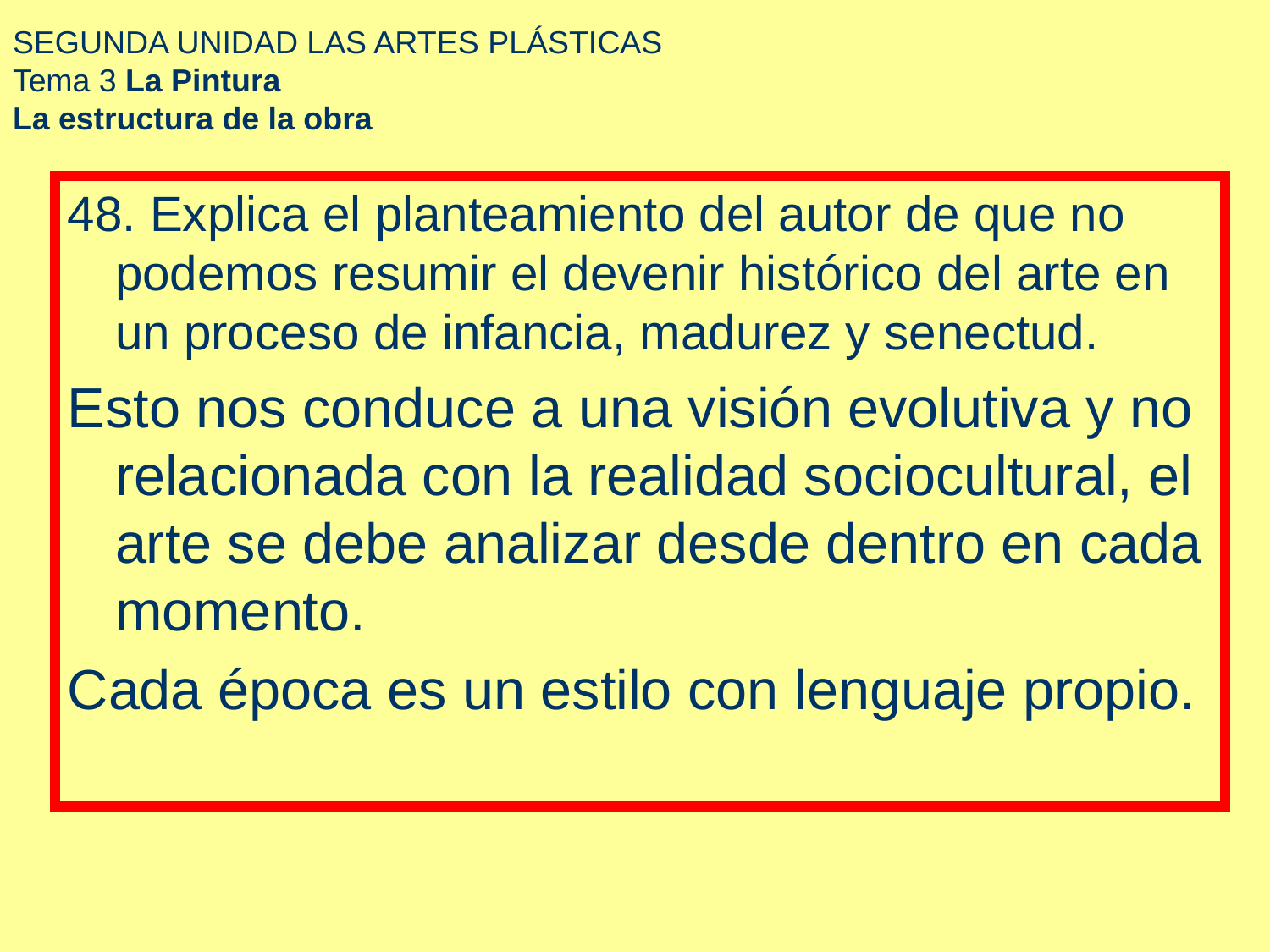

# SEGUNDA UNIDAD LAS ARTES PLÁSTICAS Tema 3 La Pintura La estructura de la obra
48. Explica el planteamiento del autor de que no podemos resumir el devenir histórico del arte en un proceso de infancia, madurez y senectud.
Esto nos conduce a una visión evolutiva y no relacionada con la realidad sociocultural, el arte se debe analizar desde dentro en cada momento.
Cada época es un estilo con lenguaje propio.